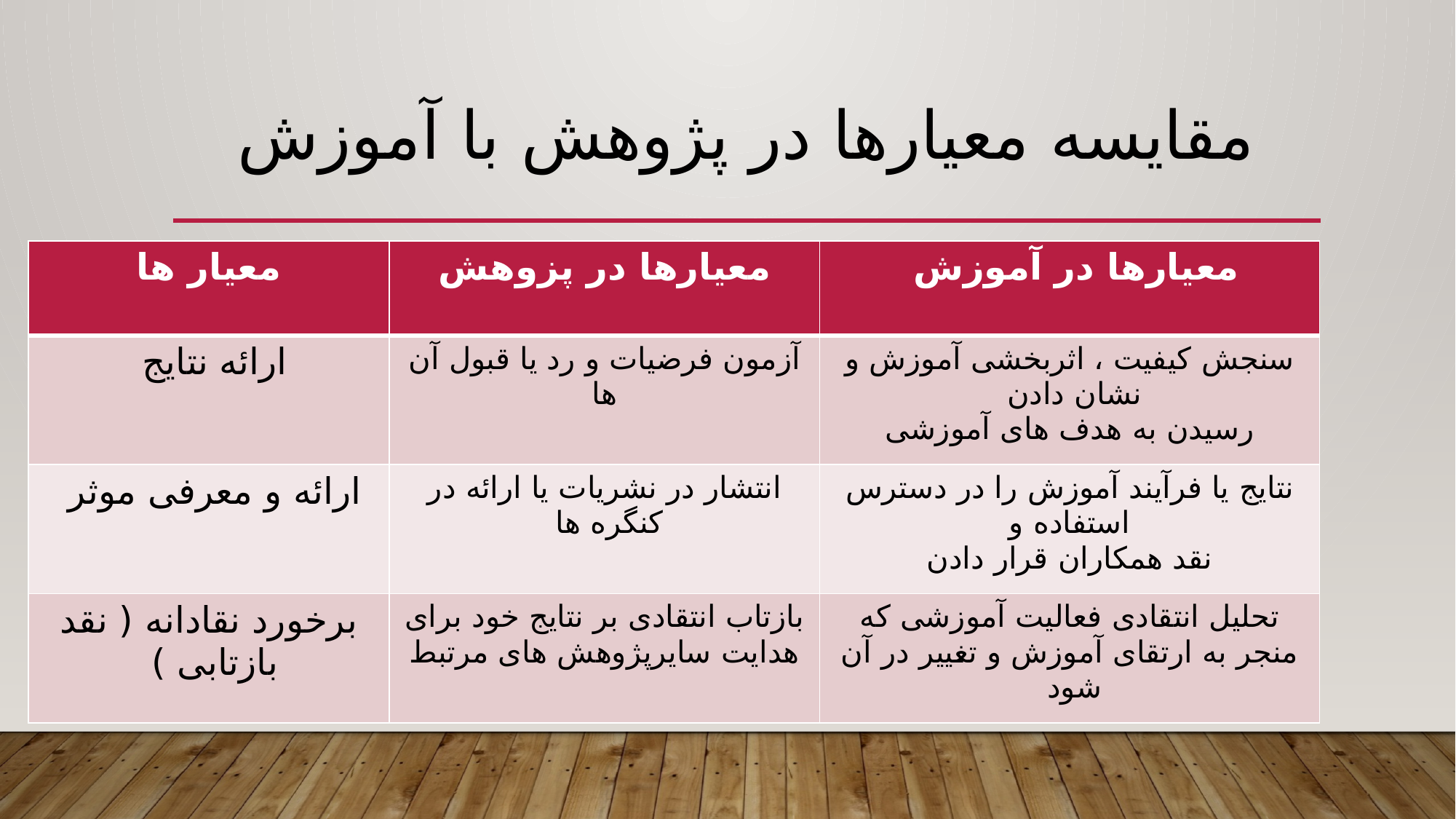

# مقایسه معیارها در پژوهش با آموزش
| معیار ها | معیارها در پزوهش | معیارها در آموزش |
| --- | --- | --- |
| ارائه نتایج | آزمون فرضیات و رد یا قبول آن ها | سنجش کیفیت ، اثربخشی آموزش و نشان دادن رسیدن به هدف های آموزشی |
| ارائه و معرفی موثر | انتشار در نشریات یا ارائه در کنگره ها | نتایج یا فرآیند آموزش را در دسترس استفاده و نقد همکاران قرار دادن |
| برخورد نقادانه ( نقد بازتابی ) | بازتاب انتقادی بر نتایج خود برای هدایت سایرپژوهش های مرتبط | تحلیل انتقادی فعالیت آموزشی که منجر به ارتقای آموزش و تغییر در آن شود |